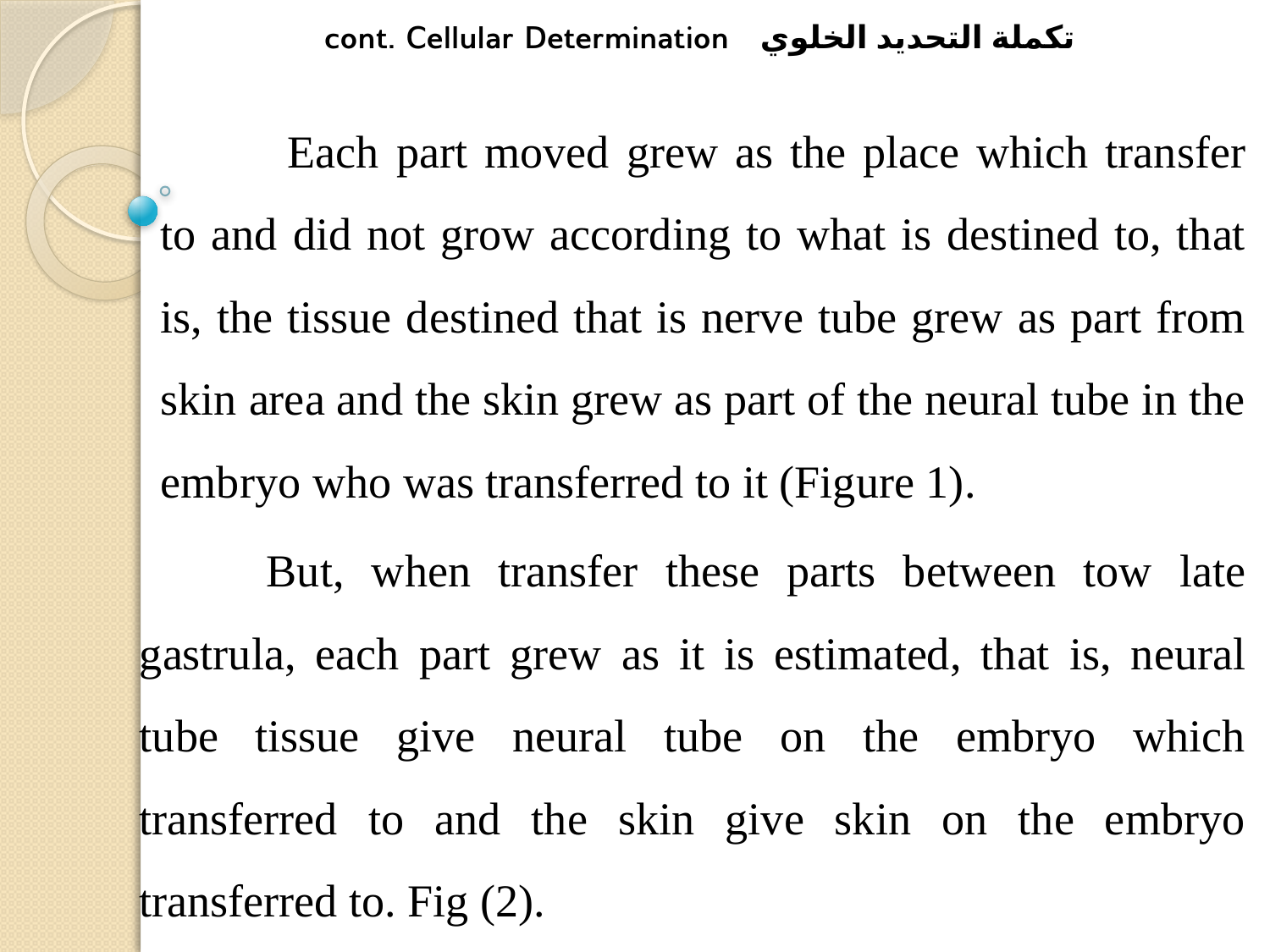

cont. Cellular Determination   تكملة التحديد الخلوي
	Each part moved grew as the place which transfer to and did not grow according to what is destined to, that is, the tissue destined that is nerve tube grew as part from skin area and the skin grew as part of the neural tube in the embryo who was transferred to it (Figure 1).
	But, when transfer these parts between tow late gastrula, each part grew as it is estimated, that is, neural tube tissue give neural tube on the embryo which transferred to and the skin give skin on the embryo transferred to. Fig (2).